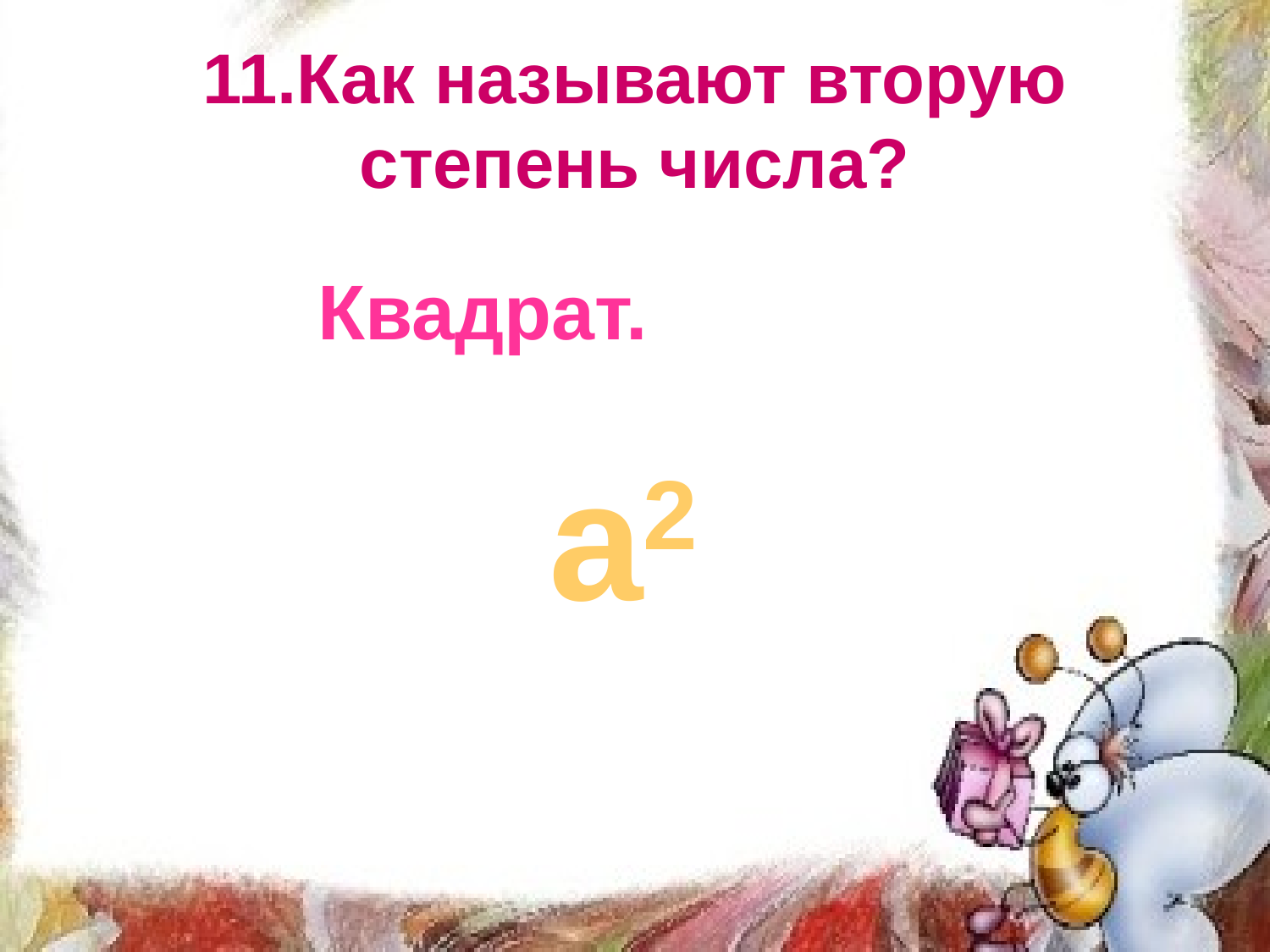

# 11.Как называют вторую степень числа?
Квадрат.
а2